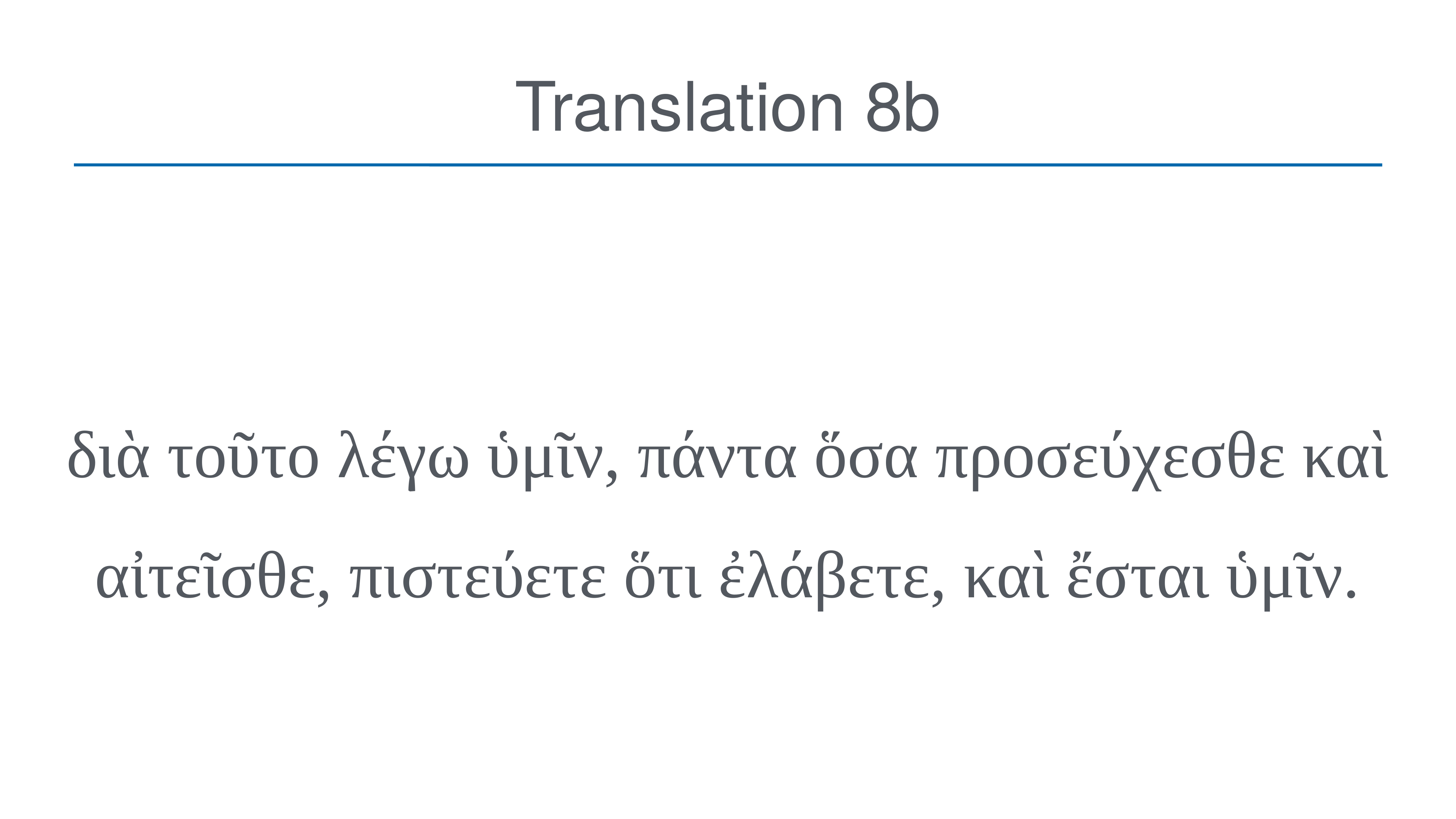

# Translation 8b
διὰ τοῦτο λέγω ὑμῖν, πάντα ὅσα προσεύχεσθε καὶ αἰτεῖσθε, πιστεύετε ὅτι ἐλάβετε, καὶ ἔσται ὑμῖν.